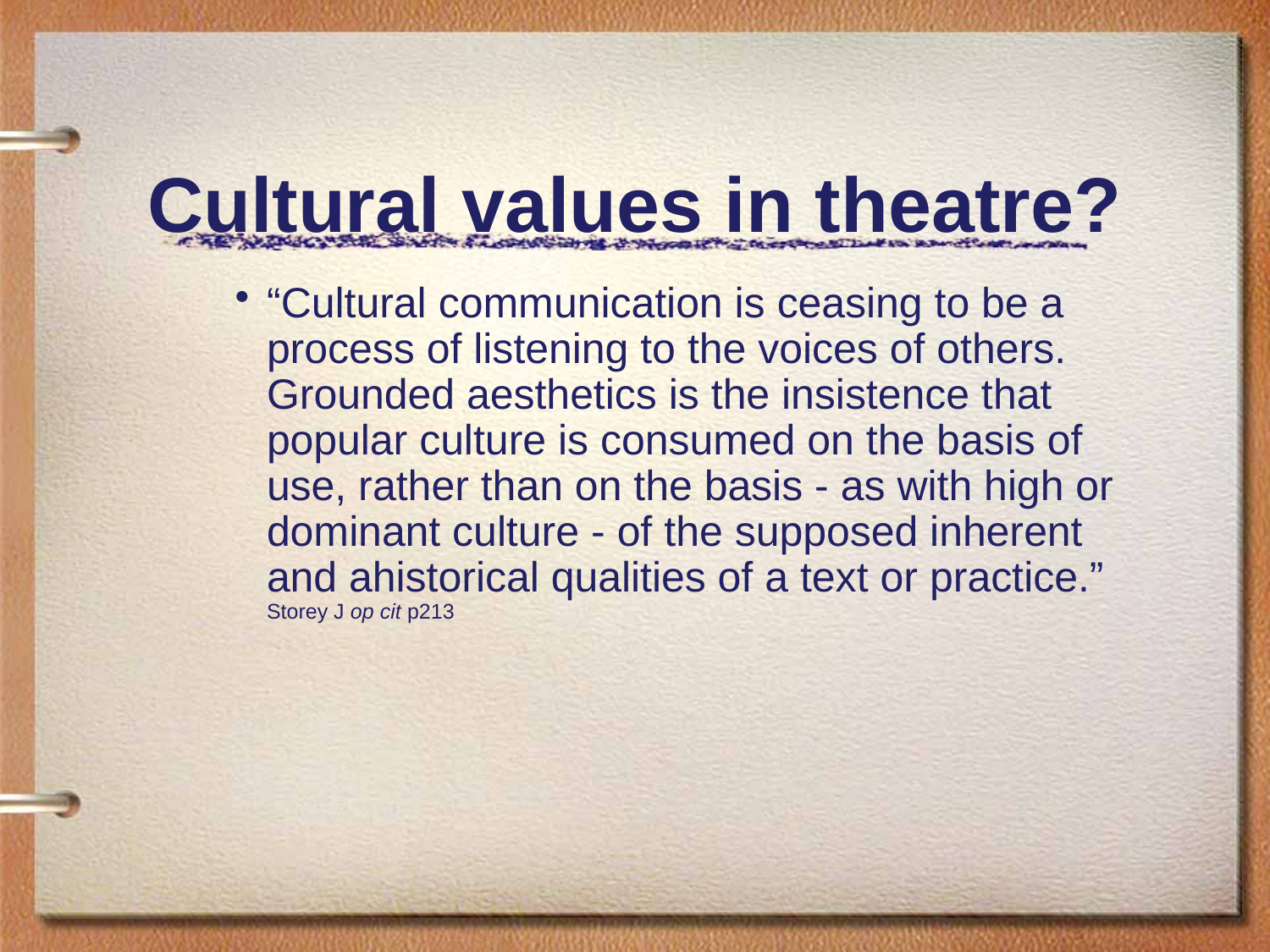

# Cultural values in theatre?
“Cultural communication is ceasing to be a process of listening to the voices of others.  Grounded aesthetics is the insistence that popular culture is consumed on the basis of use, rather than on the basis - as with high or dominant culture - of the supposed inherent and ahistorical qualities of a text or practice.” Storey J op cit p213